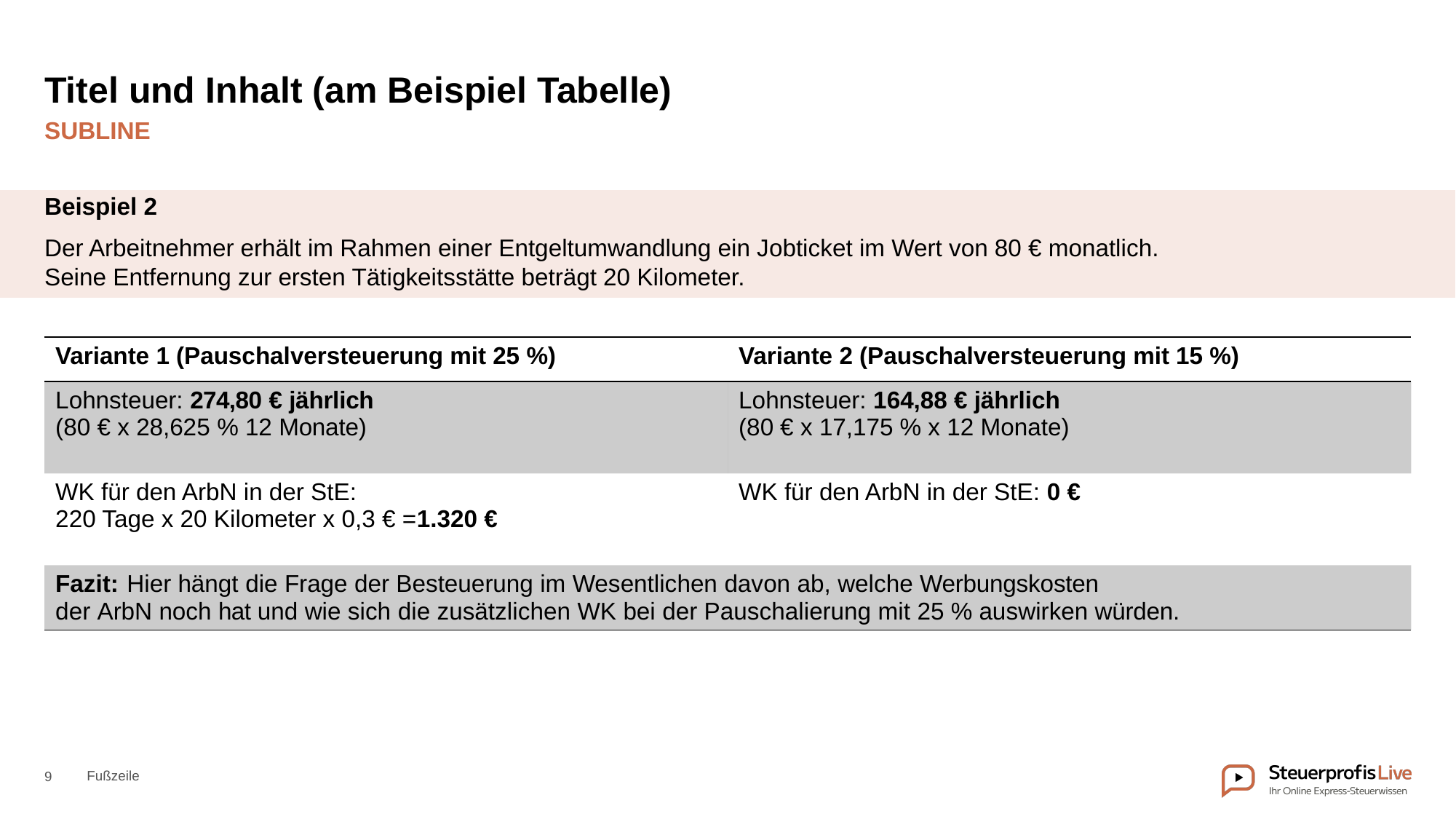

# Titel und Inhalt (am Beispiel Tabelle)
Subline

Beispiel 2
Der Arbeitnehmer erhält im Rahmen einer Entgeltumwandlung ein Jobticket im Wert von 80 € monatlich.
Seine Entfernung zur ersten Tätigkeitsstätte beträgt 20 Kilometer.

| Variante 1 (Pauschalversteuerung mit 25 %) | Variante 2 (Pauschalversteuerung mit 15 %) |
| --- | --- |
| Lohnsteuer: 274,80 € jährlich (80 € x 28,625 % 12 Monate) | Lohnsteuer: 164,88 € jährlich (80 € x 17,175 % x 12 Monate) |
| WK für den ArbN in der StE: 220 Tage x 20 Kilometer x 0,3 € =1.320 € | WK für den ArbN in der StE: 0 € |
| Fazit: Hier hängt die Frage der Besteuerung im Wesentlichen davon ab, welche Werbungskosten der ArbN noch hat und wie sich die zusätzlichen WK bei der Pauschalierung mit 25 % auswirken würden. |  |
Fußzeile
9